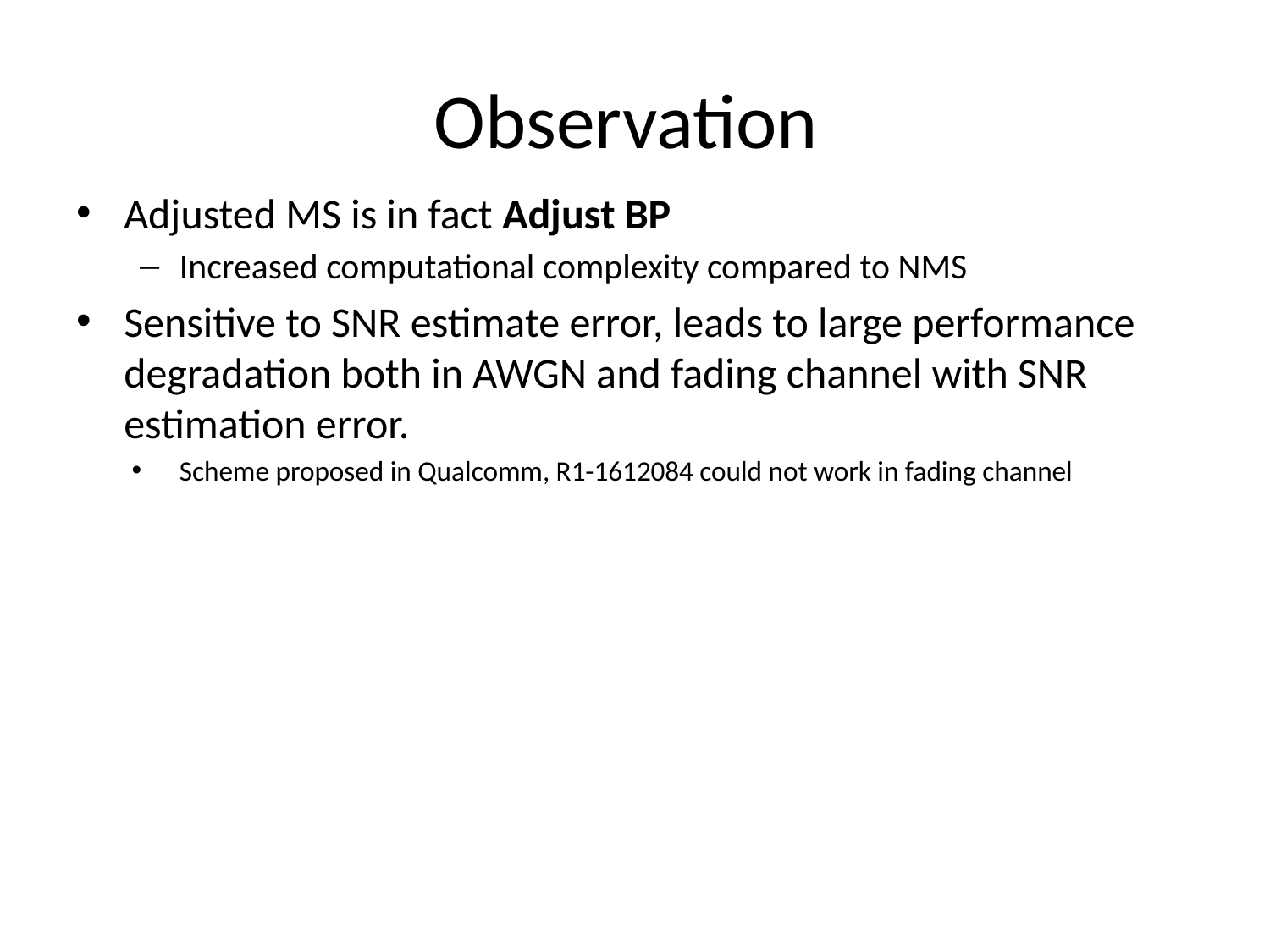

# Observation
Adjusted MS is in fact Adjust BP
Increased computational complexity compared to NMS
Sensitive to SNR estimate error, leads to large performance degradation both in AWGN and fading channel with SNR estimation error.
Scheme proposed in Qualcomm, R1-1612084 could not work in fading channel